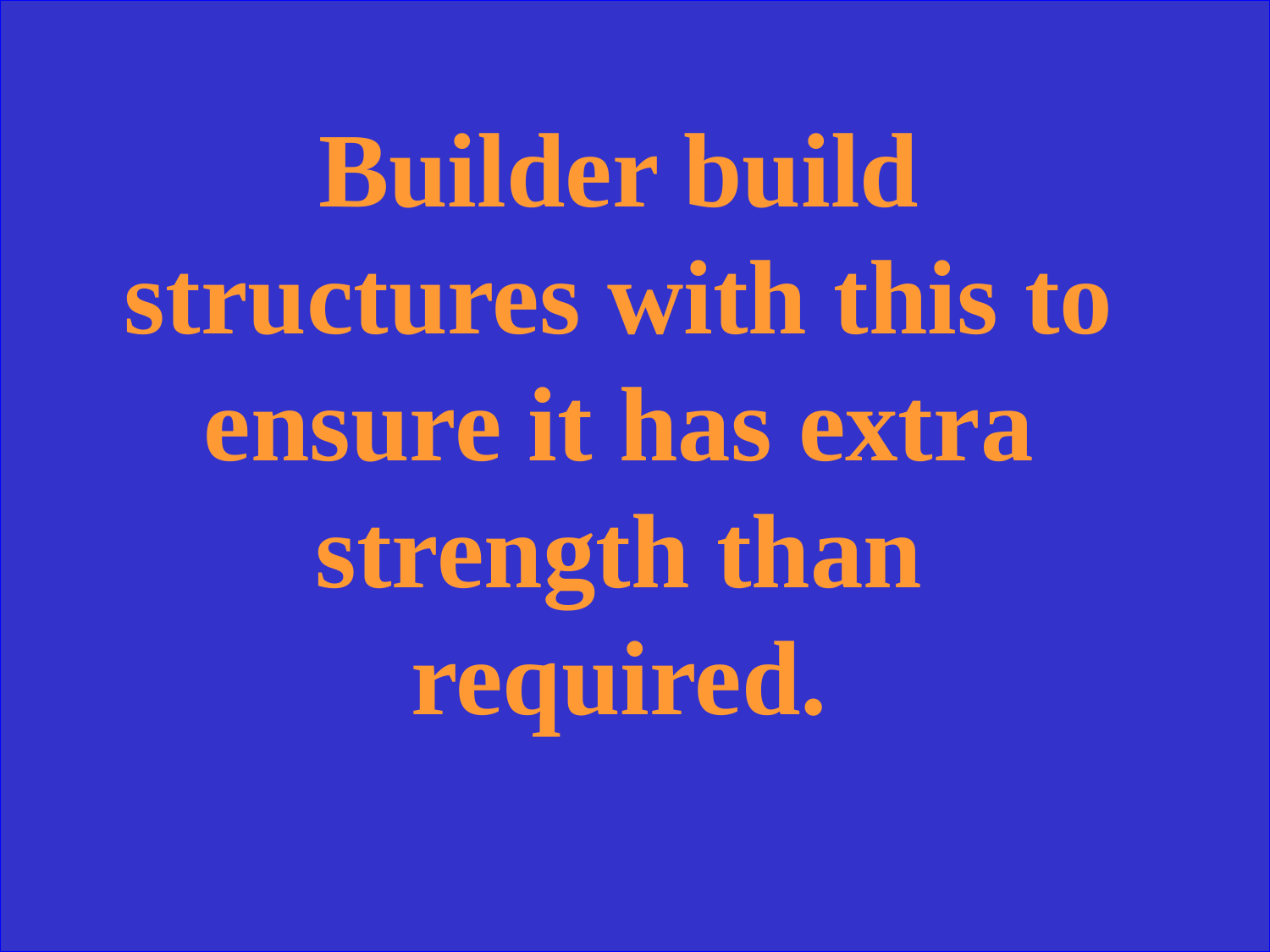

Builder build structures with this to ensure it has extra strength than required.